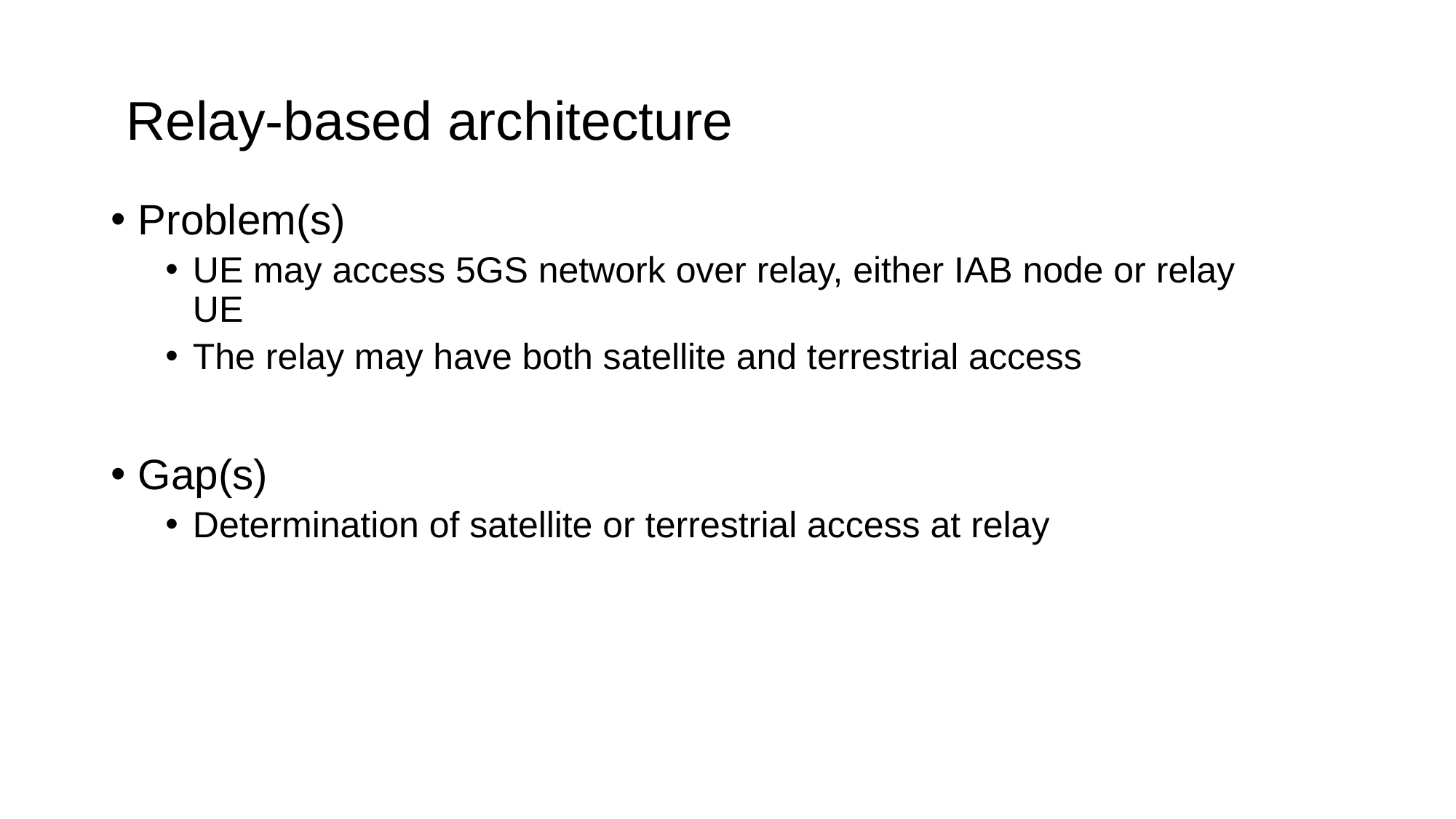

# Relay-based architecture
Problem(s)
UE may access 5GS network over relay, either IAB node or relay UE
The relay may have both satellite and terrestrial access

Gap(s)
Determination of satellite or terrestrial access at relay